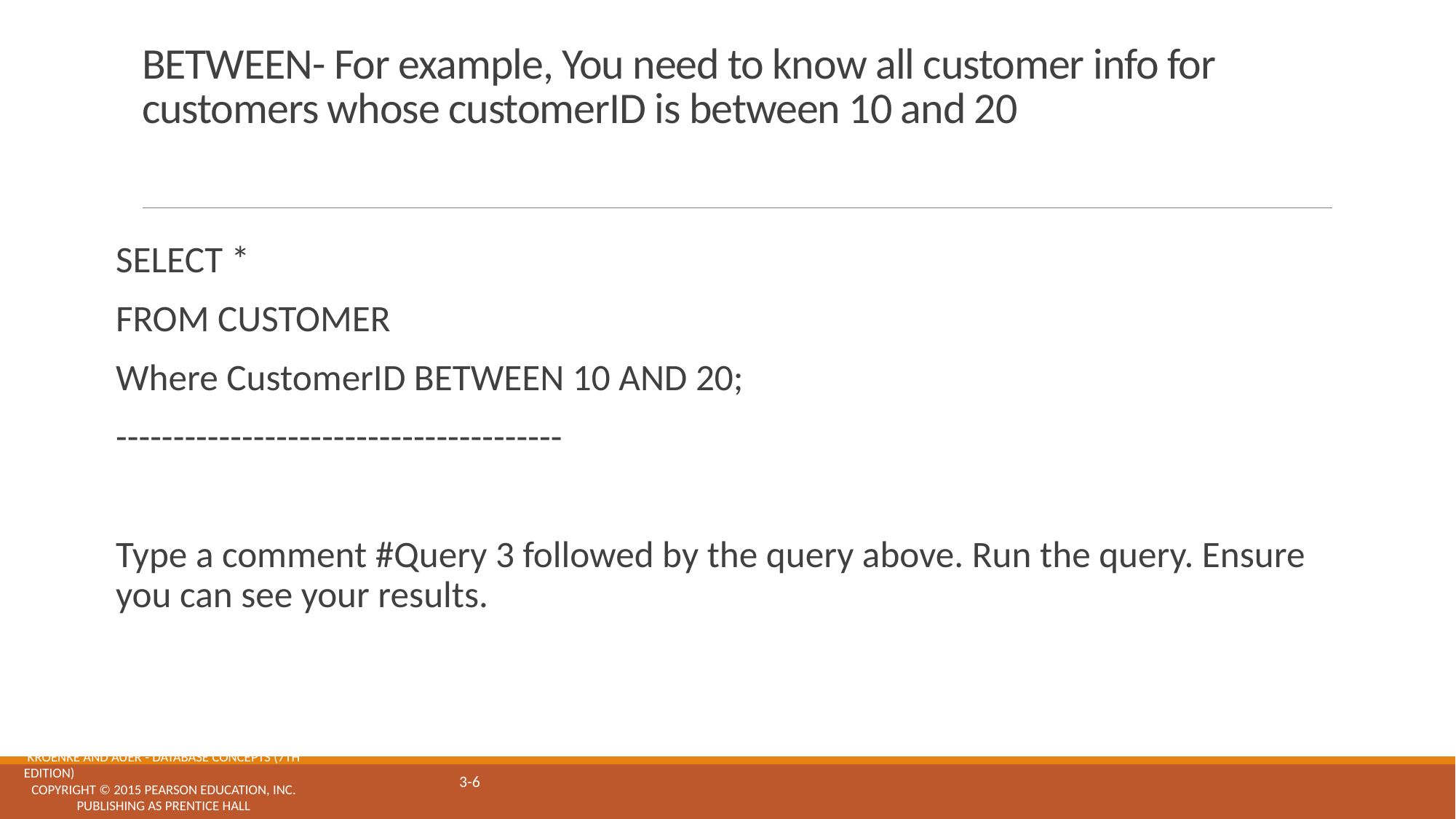

# BETWEEN- For example, You need to know all customer info for customers whose customerID is between 10 and 20
SELECT *
FROM CUSTOMER
Where CustomerID BETWEEN 10 AND 20;
---------------------------------------

Type a comment #Query 3 followed by the query above. Run the query. Ensure you can see your results.

KROENKE and AUER - DATABASE CONCEPTS (7th Edition)                                                                           Copyright © 2015 Pearson Education, Inc. Publishing as Prentice Hall
3-6